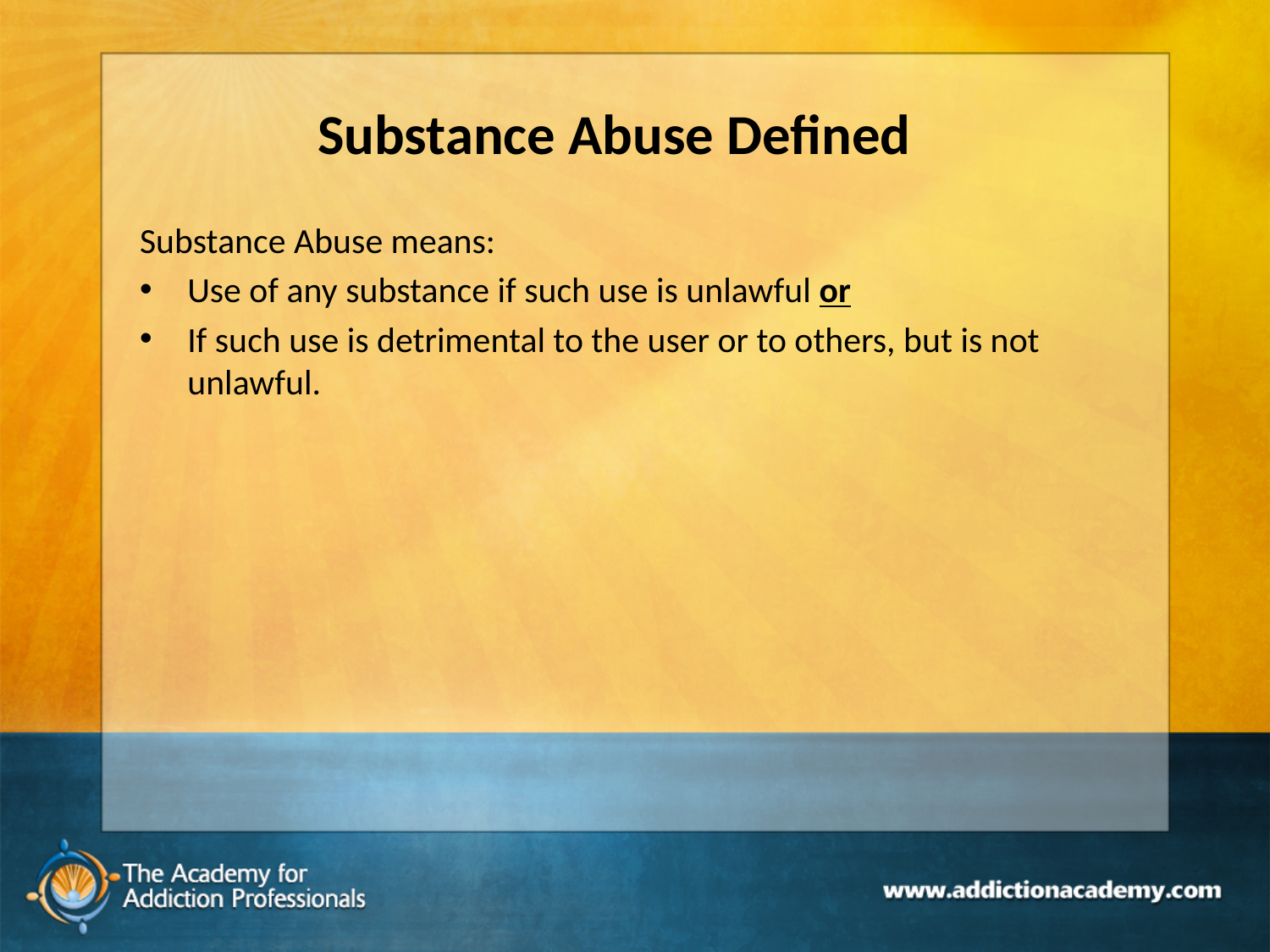

# Substance Abuse Defined
Substance Abuse means:
Use of any substance if such use is unlawful or
If such use is detrimental to the user or to others, but is not unlawful.
113